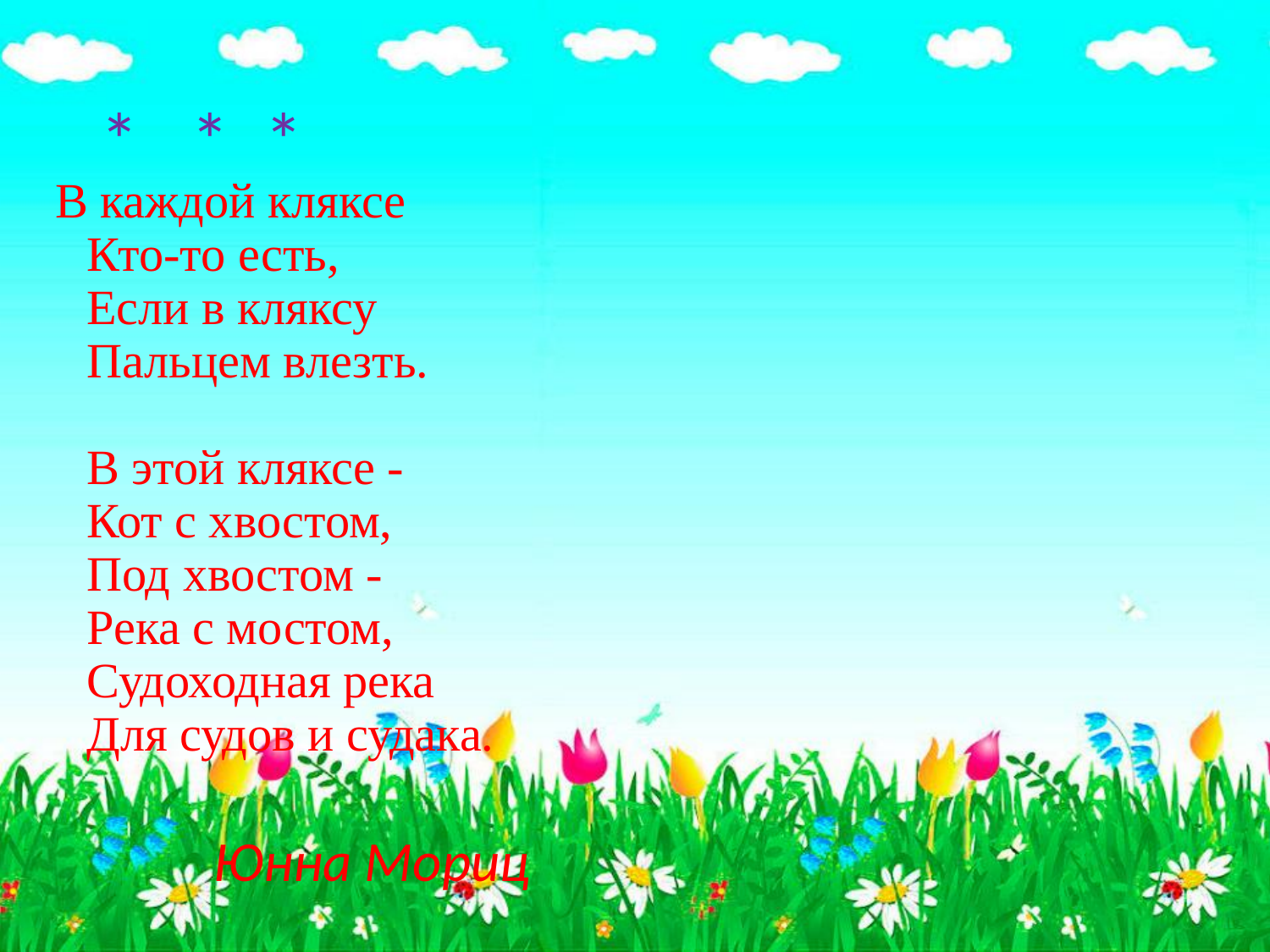

# *   *  *
В каждой кляксе
Кто-то есть,
Если в кляксу
Пальцем влезть.
В этой кляксе -
Кот с хвостом,
Под хвостом -
Река с мостом,
Судоходная река
Для судов и судака.
	Юнна Мориц